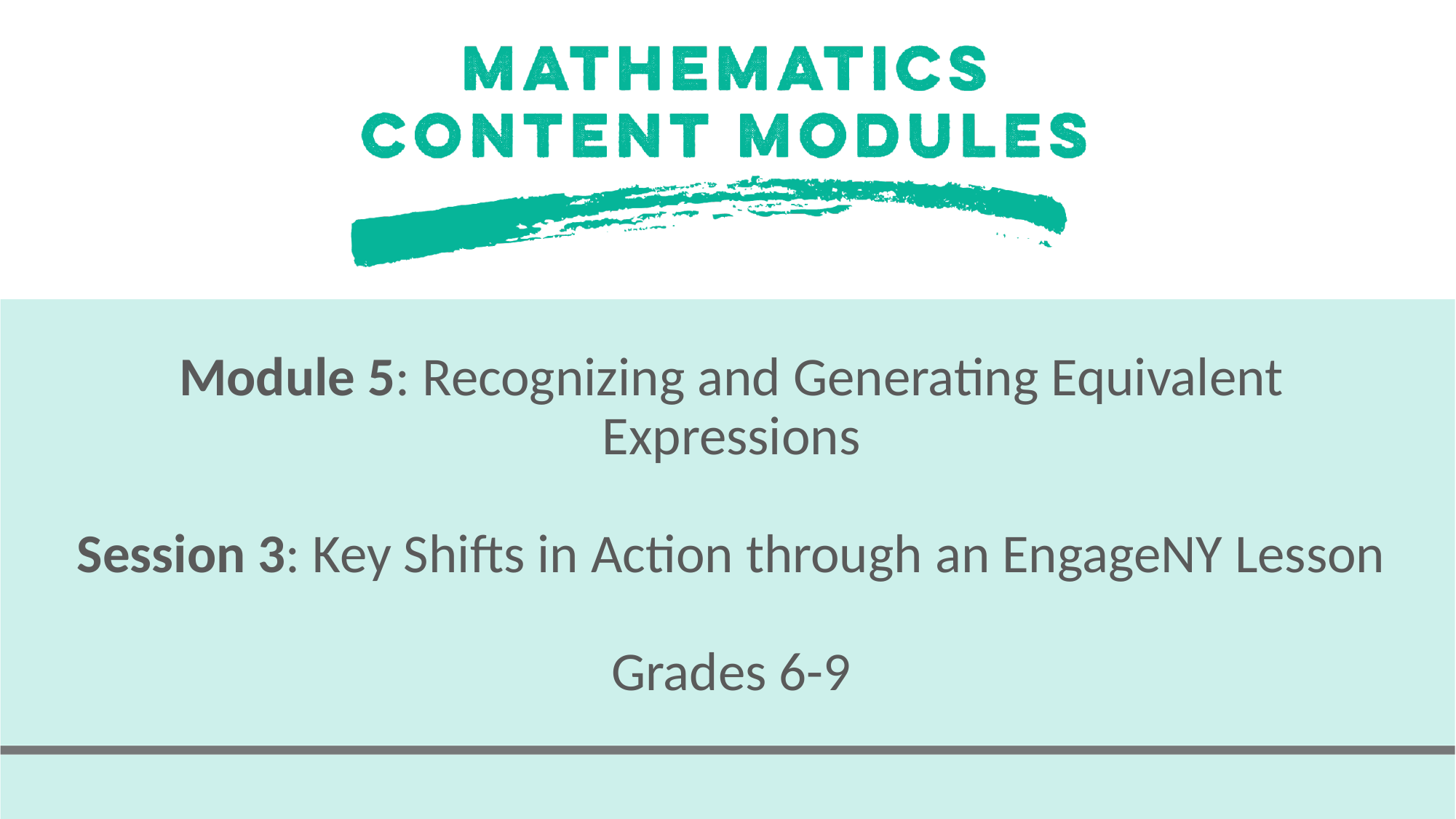

# Module 5: Recognizing and Generating Equivalent Expressions Session 3: Key Shifts in Action through an EngageNY Lesson Grades 6-9